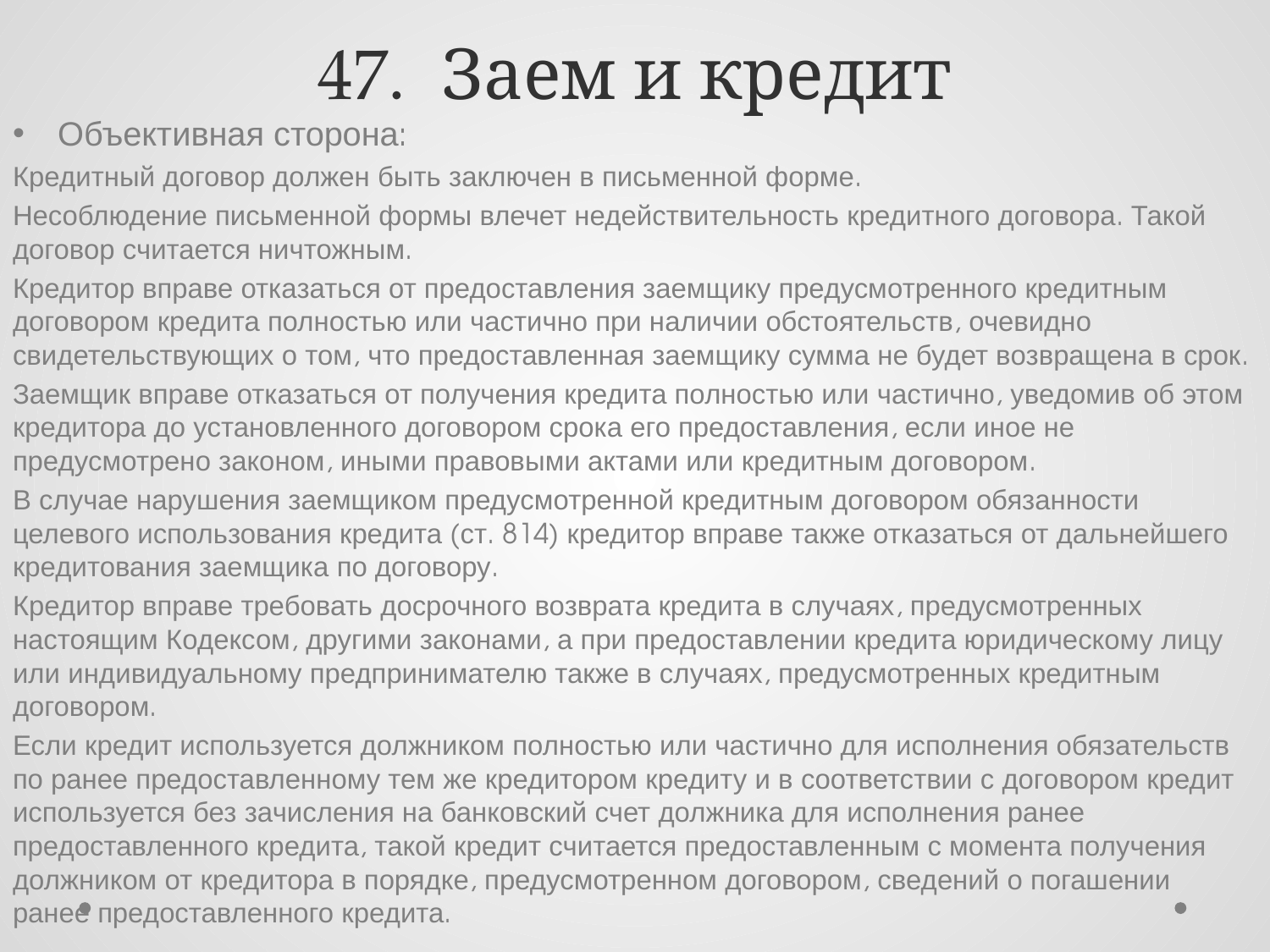

# 47.  Заем и кредит
Объективная сторона:
Кредитный договор должен быть заключен в письменной форме.
Несоблюдение письменной формы влечет недействительность кредитного договора. Такой договор считается ничтожным.
Кредитор вправе отказаться от предоставления заемщику предусмотренного кредитным договором кредита полностью или частично при наличии обстоятельств, очевидно свидетельствующих о том, что предоставленная заемщику сумма не будет возвращена в срок.
Заемщик вправе отказаться от получения кредита полностью или частично, уведомив об этом кредитора до установленного договором срока его предоставления, если иное не предусмотрено законом, иными правовыми актами или кредитным договором.
В случае нарушения заемщиком предусмотренной кредитным договором обязанности целевого использования кредита (ст. 814) кредитор вправе также отказаться от дальнейшего кредитования заемщика по договору.
Кредитор вправе требовать досрочного возврата кредита в случаях, предусмотренных настоящим Кодексом, другими законами, а при предоставлении кредита юридическому лицу или индивидуальному предпринимателю также в случаях, предусмотренных кредитным договором.
Если кредит используется должником полностью или частично для исполнения обязательств по ранее предоставленному тем же кредитором кредиту и в соответствии с договором кредит используется без зачисления на банковский счет должника для исполнения ранее предоставленного кредита, такой кредит считается предоставленным с момента получения должником от кредитора в порядке, предусмотренном договором, сведений о погашении ранее предоставленного кредита.